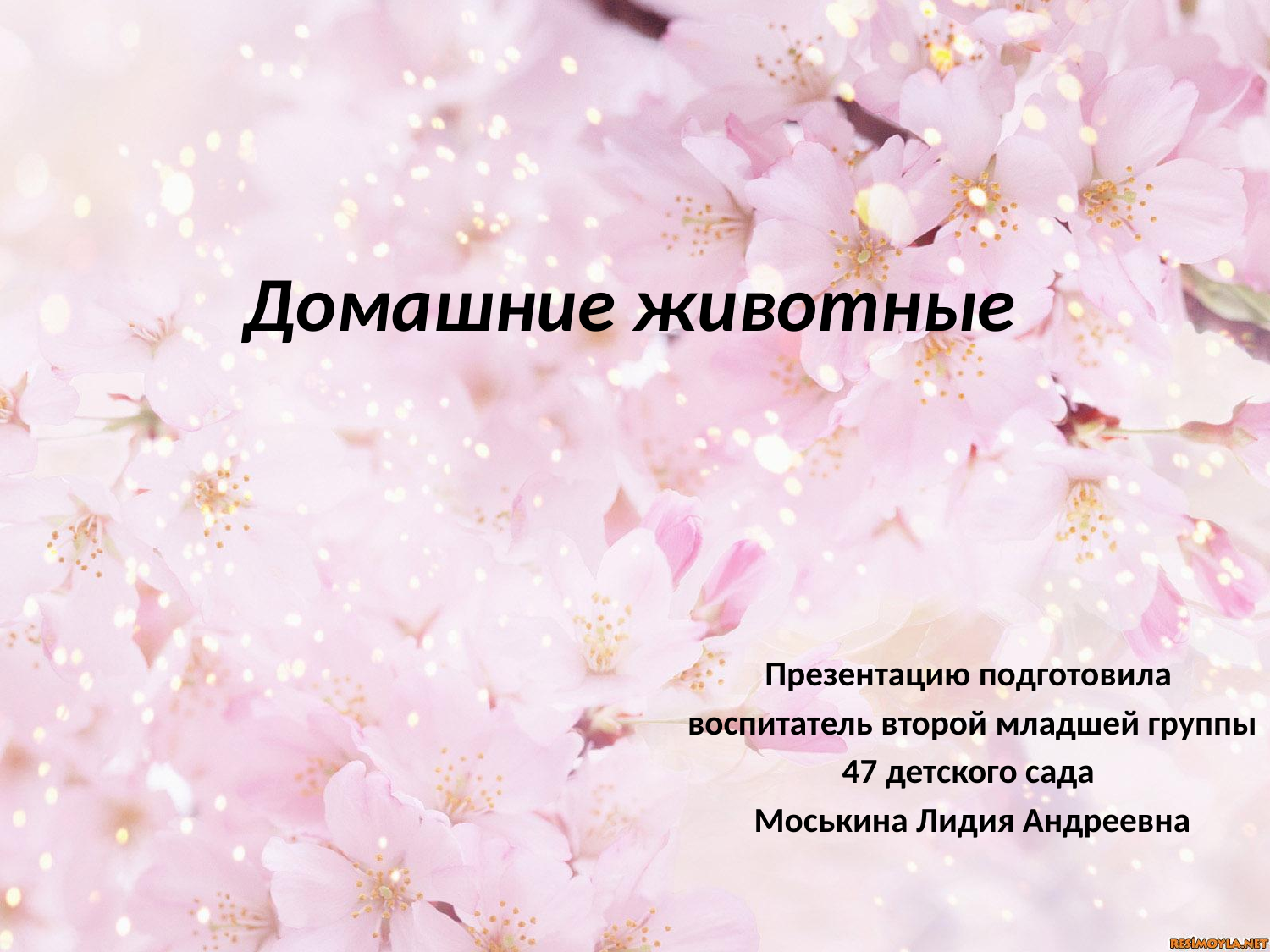

# Домашние животные
Презентацию подготовила
воспитатель второй младшей группы
47 детского сада
Моськина Лидия Андреевна